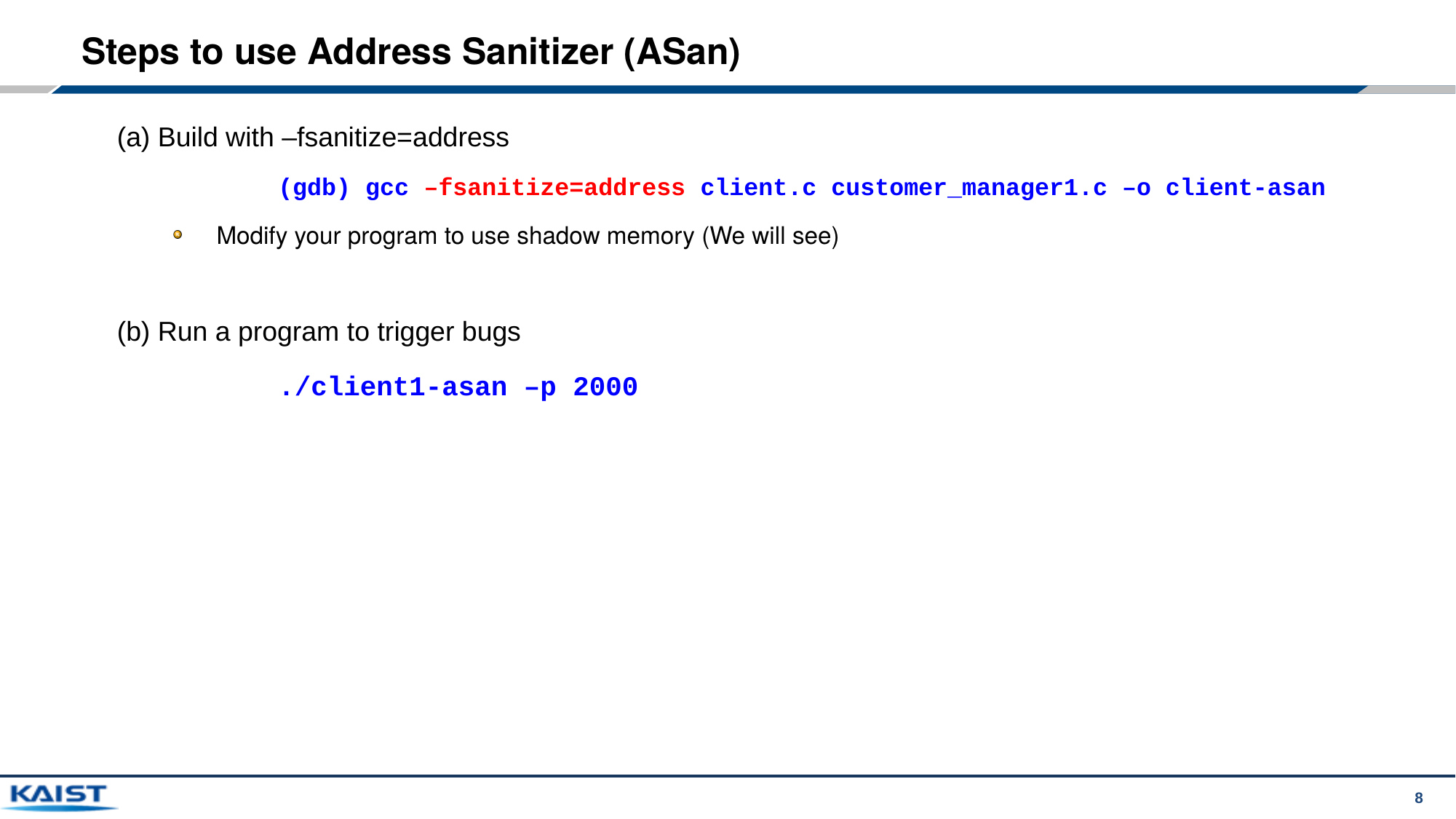

# Steps to use Address Sanitizer (ASan)
(a) Build with –fsanitize=address
		(gdb) gcc –fsanitize=address client.c customer_manager1.c –o client-asan
Modify your program to use shadow memory (We will see)
(b) Run a program to trigger bugs
		./client1-asan –p 2000